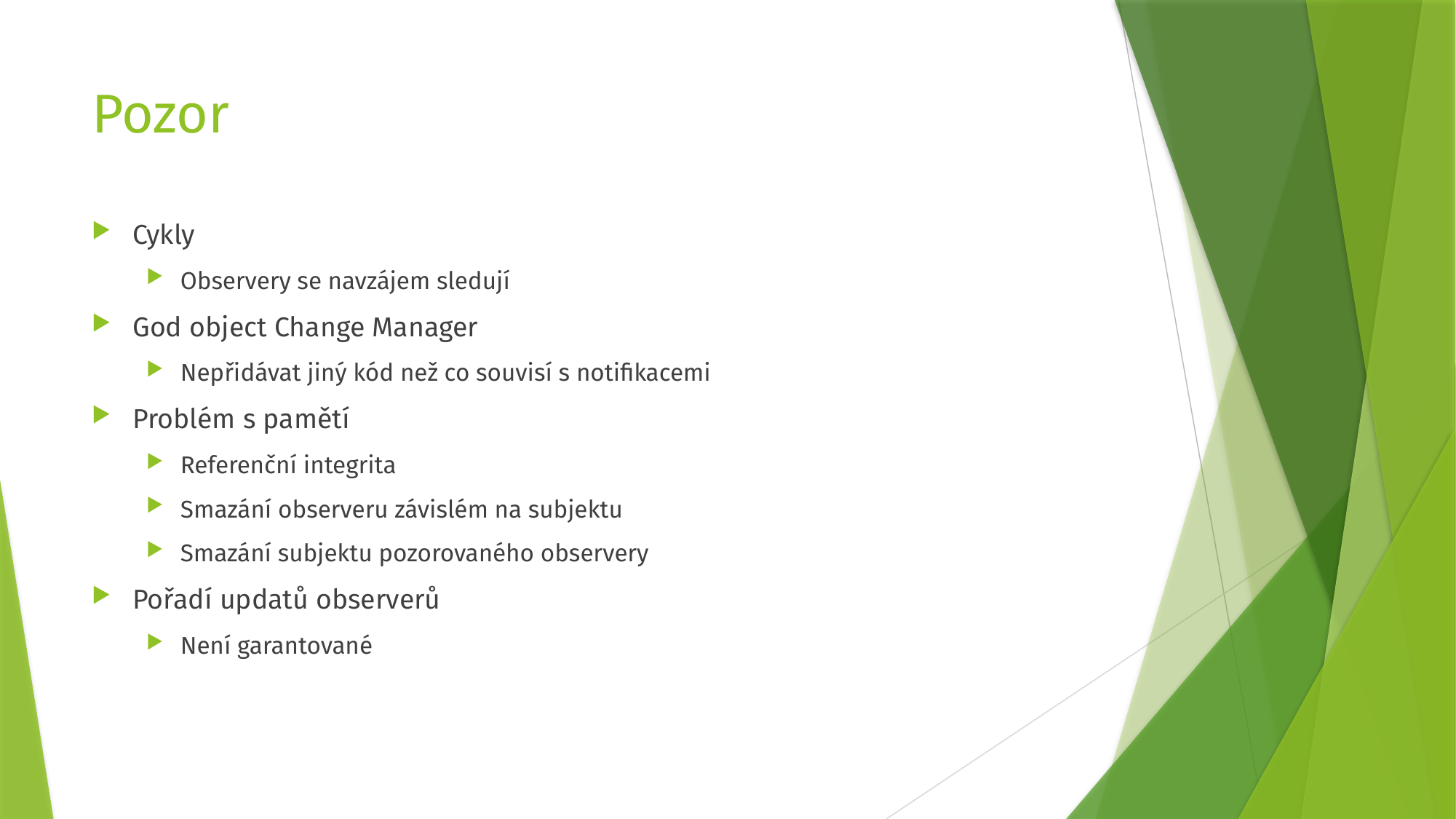

# Pozor
Cykly
Observery se navzájem sledují
God object Change Manager
Nepřidávat jiný kód než co souvisí s notifikacemi
Problém s pamětí
Referenční integrita
Smazání observeru závislém na subjektu
Smazání subjektu pozorovaného observery
Pořadí updatů observerů
Není garantované